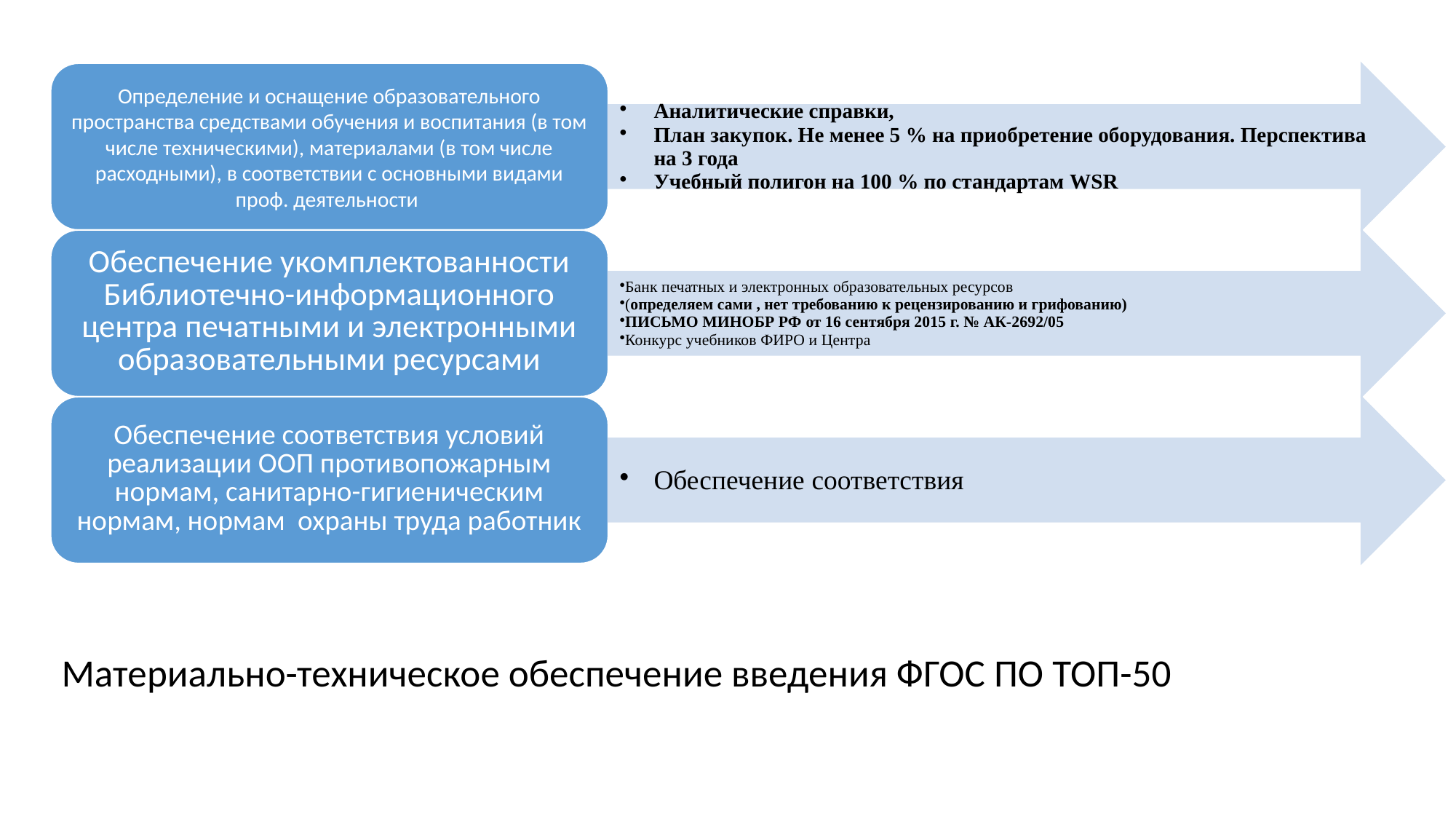

Определение и оснащение образовательного пространства средствами обучения и воспитания (в том числе техническими), материалами (в том числе расходными), в соответствии с основными видами проф. деятельности
Аналитические справки,
Обеспечение укомплектованности Библиотечно-информационного центра печатными и электронными образовательными ресурсами
Банк печатных и электронных образовательных ресурсов
Обеспечение соответствия условий реализации ООП противопожарным нормам, санитарно-гигиеническим нормам, нормам  охраны труда работник
Обеспечение соответствия
(определяем сами , нет требованию к рецензированию и грифованию)
ПИСЬМО МИНОБР РФ от 16 сентября 2015 г. № АК-2692/05
План закупок. Не менее 5 % на приобретение оборудования. Перспектива на 3 года
Учебный полигон на 100 % по стандартам WSR
Конкурс учебников ФИРО и Центра
# Материально-техническое обеспечение введения ФГОС ПО ТОП-50